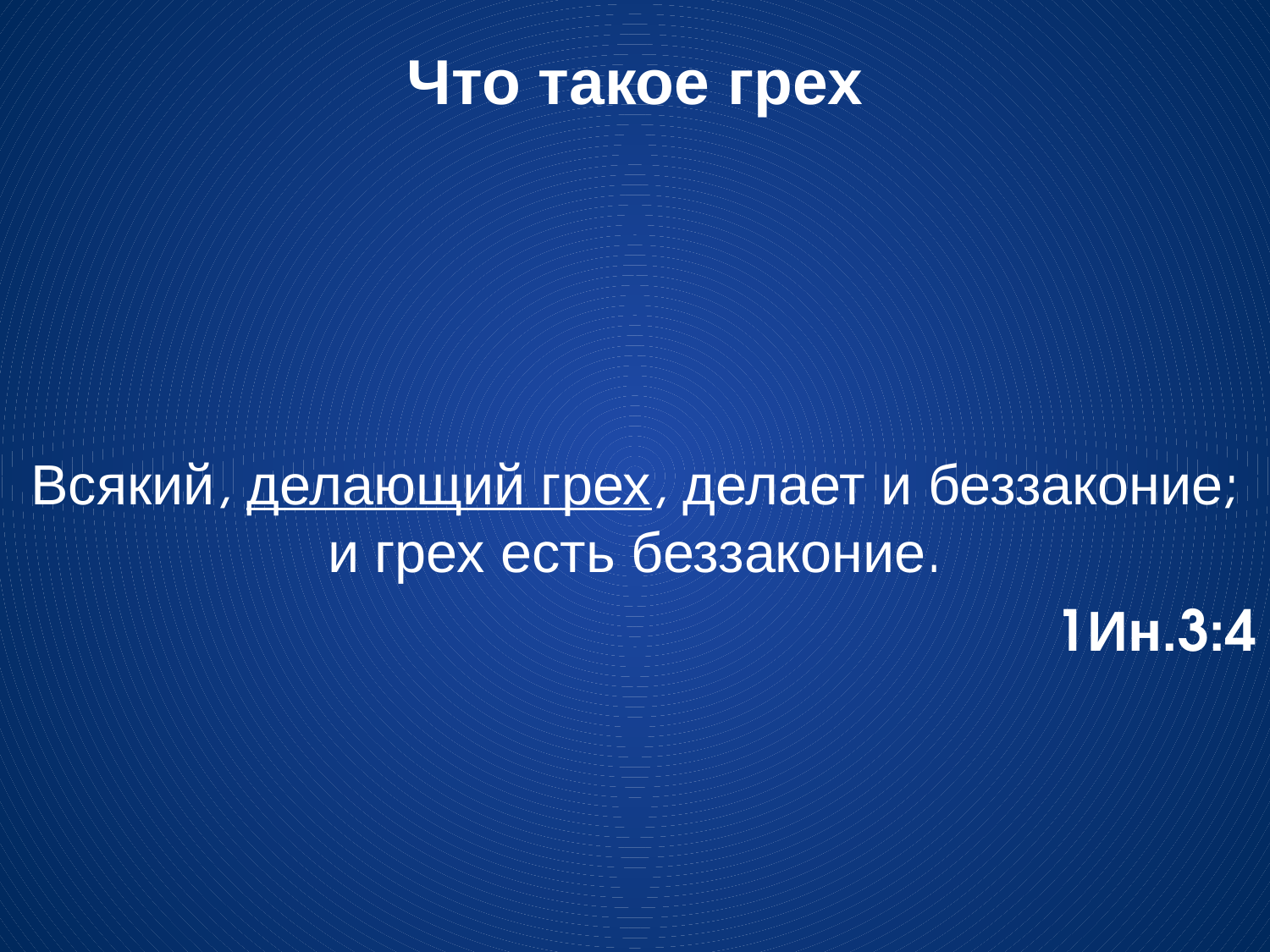

# Что такое грех
Всякий, делающий грех, делает и беззаконие; и грех есть беззаконие.
1Ин.3:4